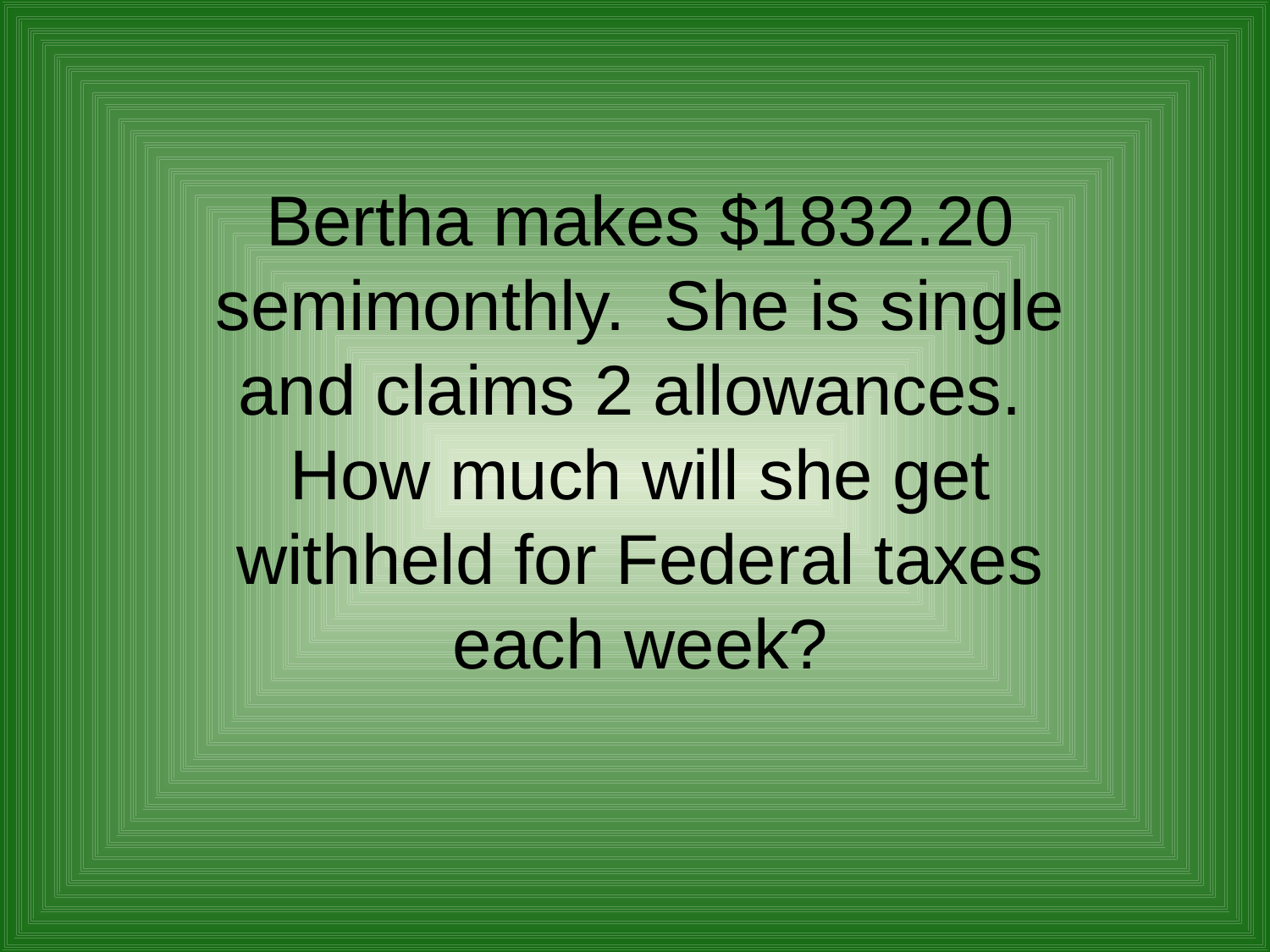

Bertha makes $1832.20 semimonthly.  She is single and claims 2 allowances.  How much will she get withheld for Federal taxes each week?